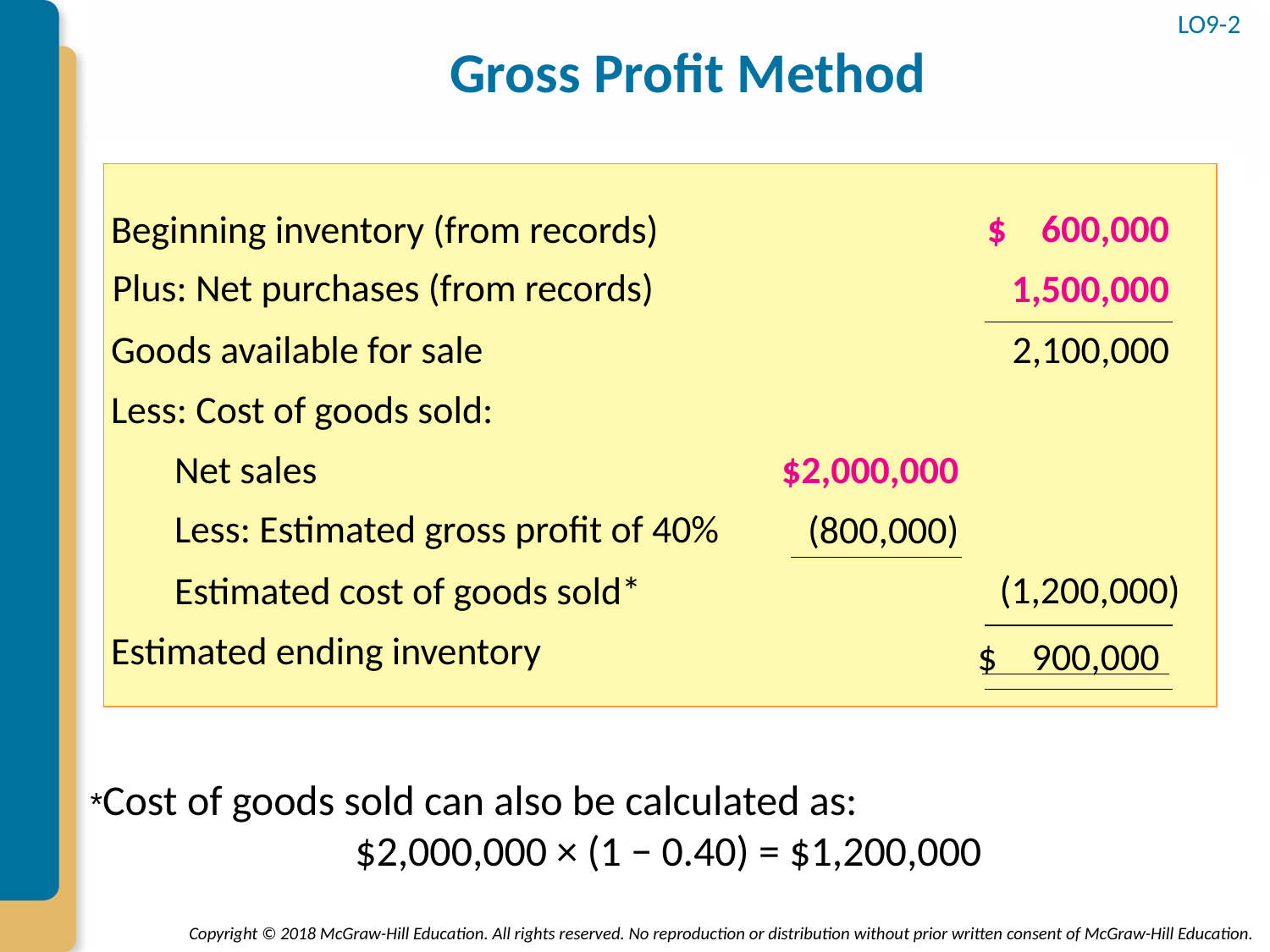

LO9-2
# Gross Profit Method

$    600,000
Beginning inventory (from records)
Plus: Net purchases (from records)
1,500,000
Goods available for sale
2,100,000
Less: Cost of goods sold:
Net sales
$2,000,000
Less: Estimated gross profit of 40%
(800,000)
(1,200,000)
Estimated cost of goods sold*
Estimated ending inventory
$    900,000
*Cost of goods sold can also be calculated as:
 $2,000,000 × (1 − 0.40) = $1,200,000